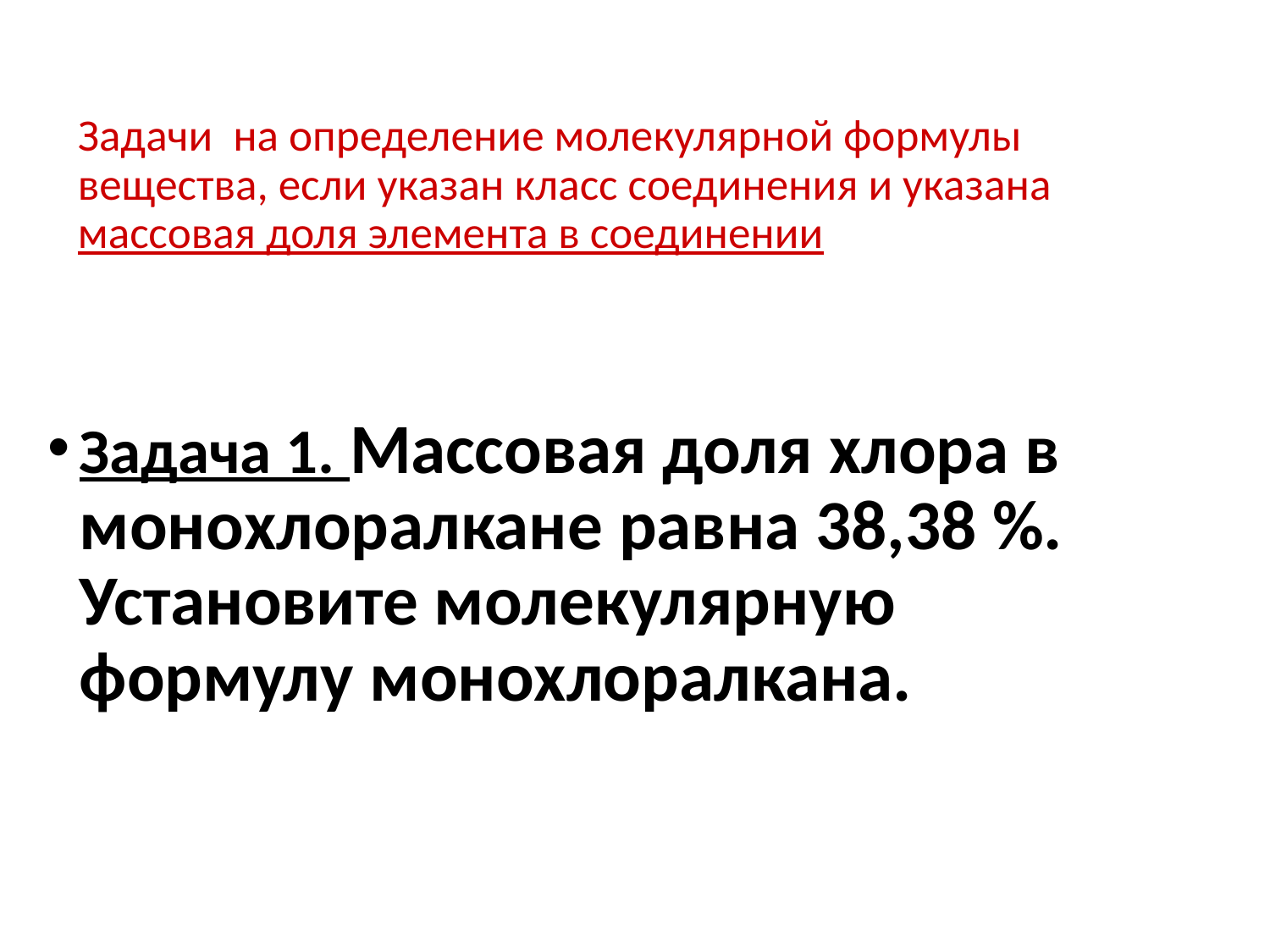

# Задачи  на определение молекулярной формулы вещества, если указан класс соединения и указана массовая доля элемента в соединении
Задача 1. Массовая доля хлора в монохлоралкане равна 38,38 %. Установите молекулярную формулу монохлоралкана.